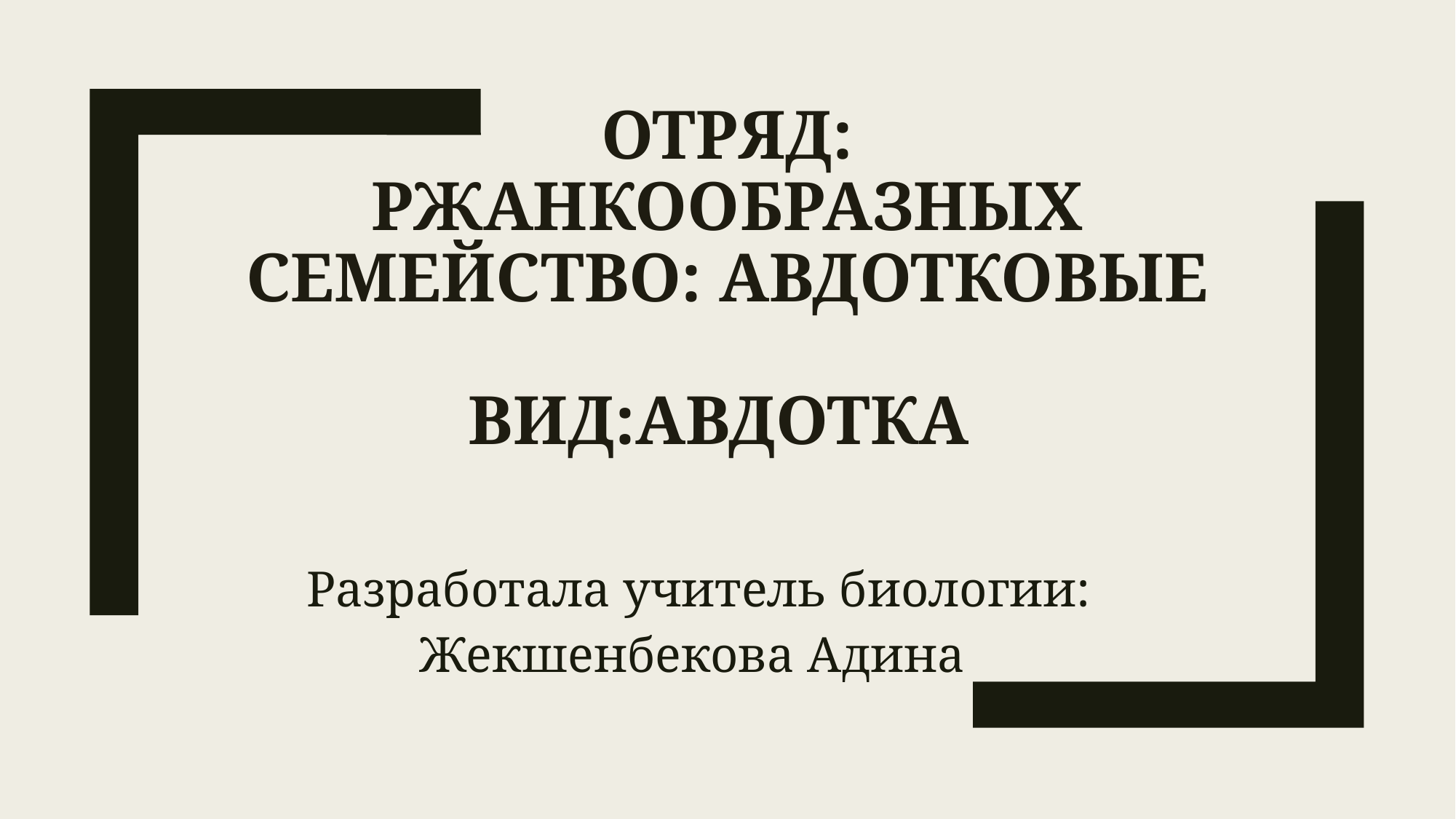

# Отряд: Ржанкообразных Семейство: Авдотковые Вид:Авдотка
Разработала учитель биологии: Жекшенбекова Адина